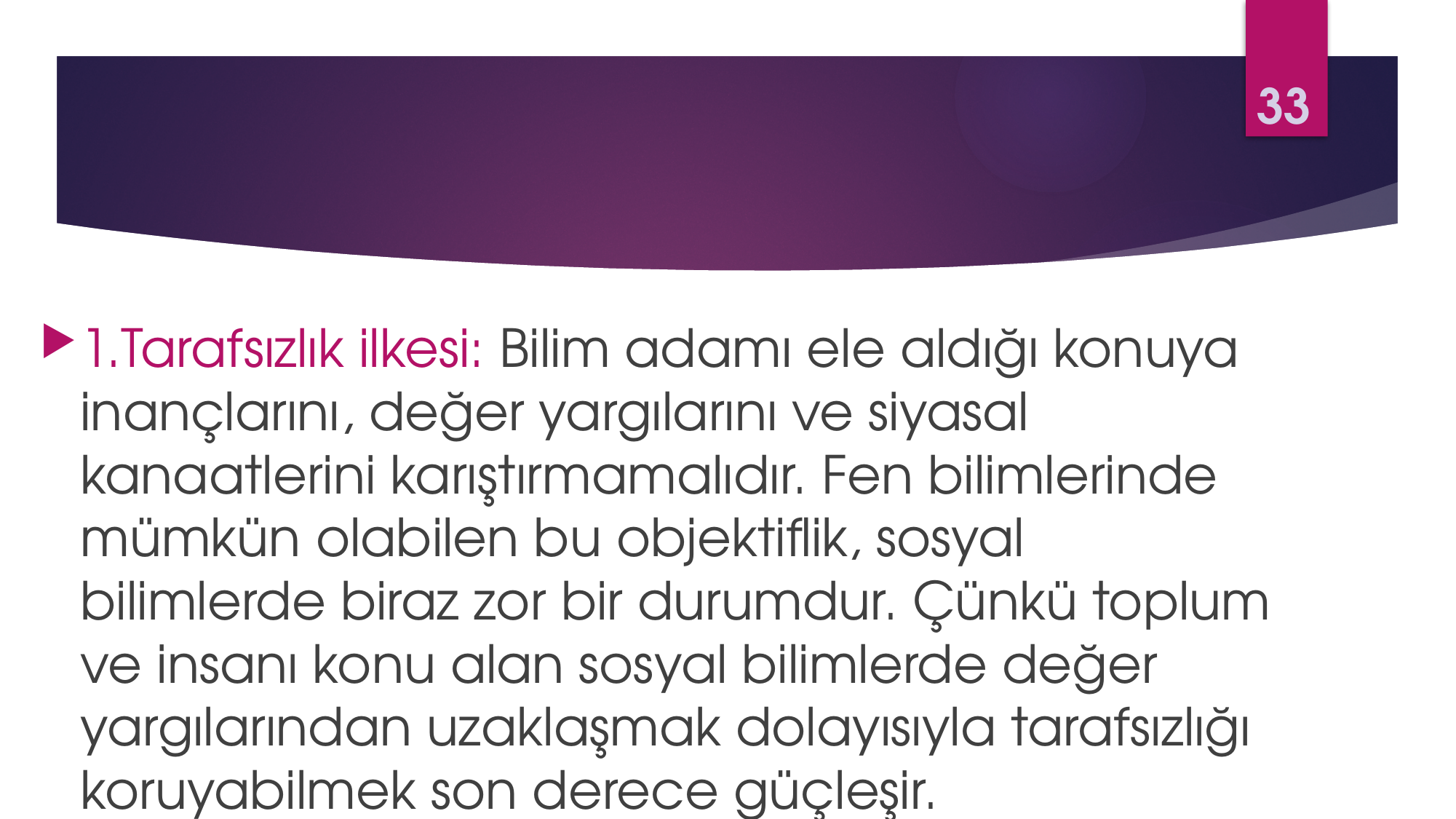

33
1.Tarafsızlık ilkesi: Bilim adamı ele aldığı konuya inançlarını, değer yargılarını ve siyasal kanaatlerini karıştırmamalıdır. Fen bilimlerinde mümkün olabilen bu objektiflik, sosyal bilimlerde biraz zor bir durumdur. Çünkü toplum ve insanı konu alan sosyal bilimlerde değer yargılarından uzaklaşmak dolayısıyla tarafsızlığı koruyabilmek son derece güçleşir.